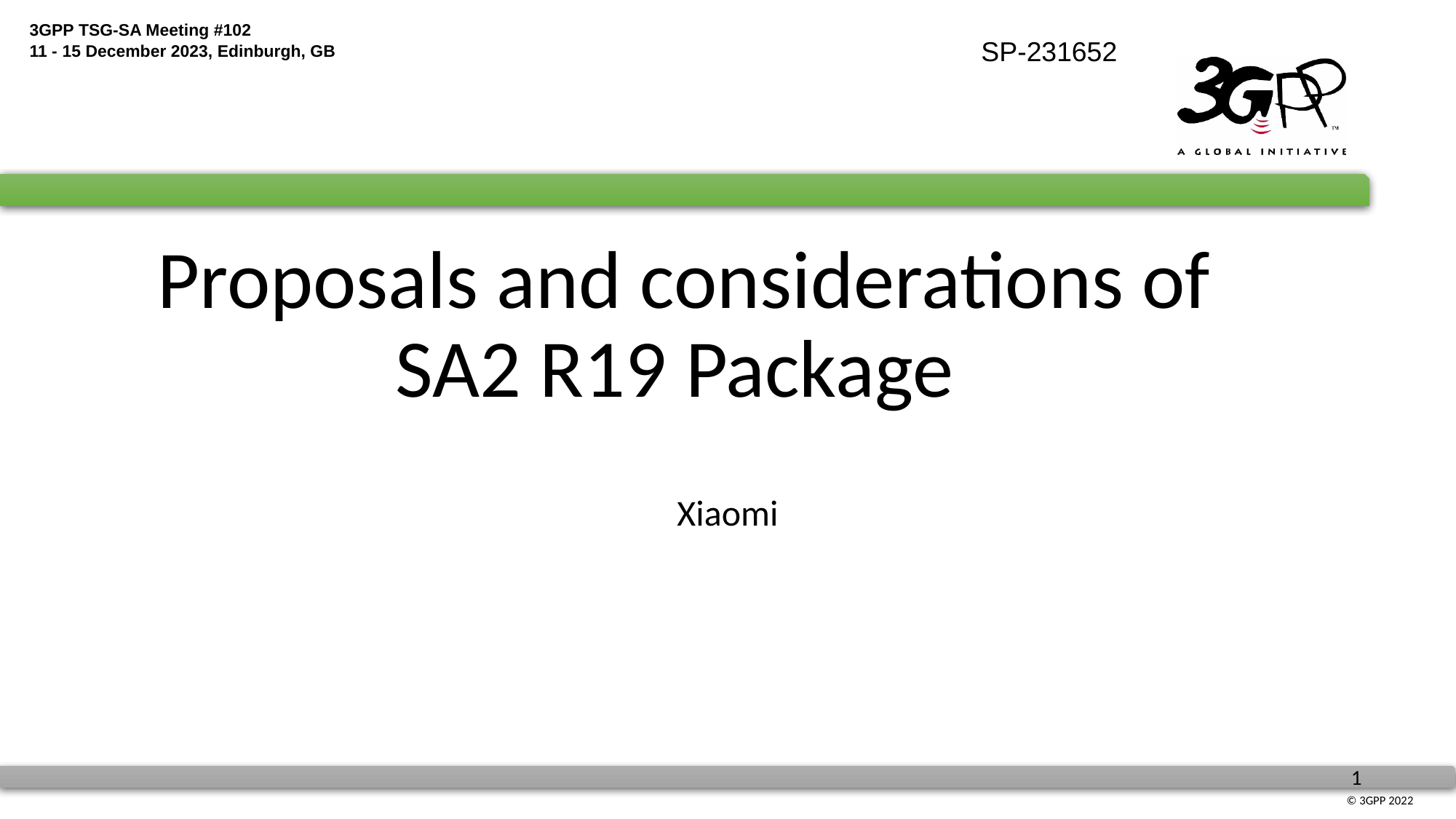

SP-231652
# Proposals and considerations of SA2 R19 Package

Xiaomi